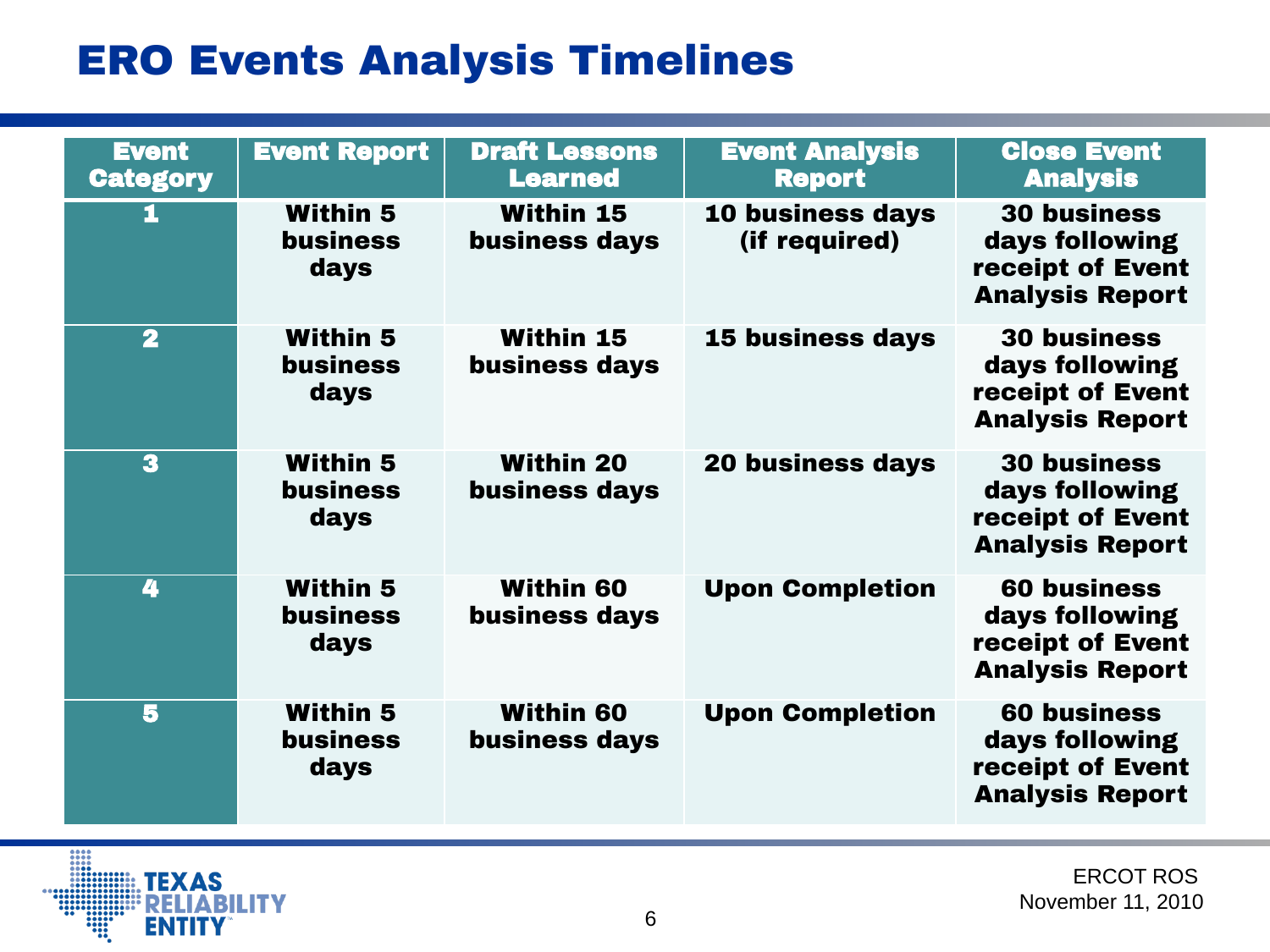

# ERO Events Analysis Timelines
| Event Category | Event Report | Draft Lessons Learned | Event Analysis Report | Close Event Analysis |
| --- | --- | --- | --- | --- |
| 1 | Within 5 business days | Within 15 business days | 10 business days (if required) | 30 business days following receipt of Event Analysis Report |
| 2 | Within 5 business days | Within 15 business days | 15 business days | 30 business days following receipt of Event Analysis Report |
| 3 | Within 5 business days | Within 20 business days | 20 business days | 30 business days following receipt of Event Analysis Report |
| 4 | Within 5 business days | Within 60 business days | Upon Completion | 60 business days following receipt of Event Analysis Report |
| 5 | Within 5 business days | Within 60 business days | Upon Completion | 60 business days following receipt of Event Analysis Report |
ERCOT ROS
November 11, 2010